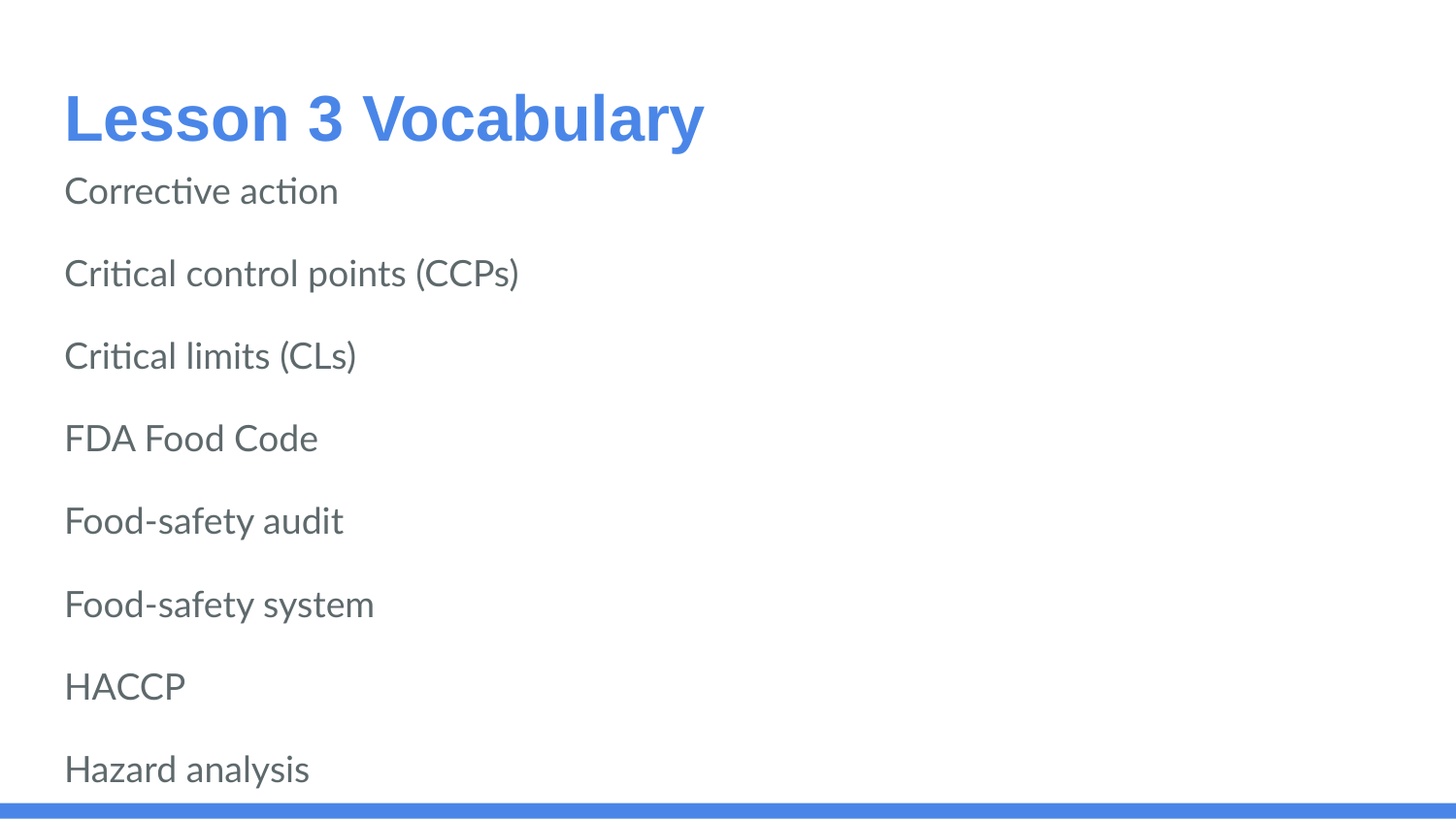

# Lesson 3 Vocabulary
Corrective action
Critical control points (CCPs)
Critical limits (CLs)
FDA Food Code
Food-safety audit
Food-safety system
HACCP
Hazard analysis